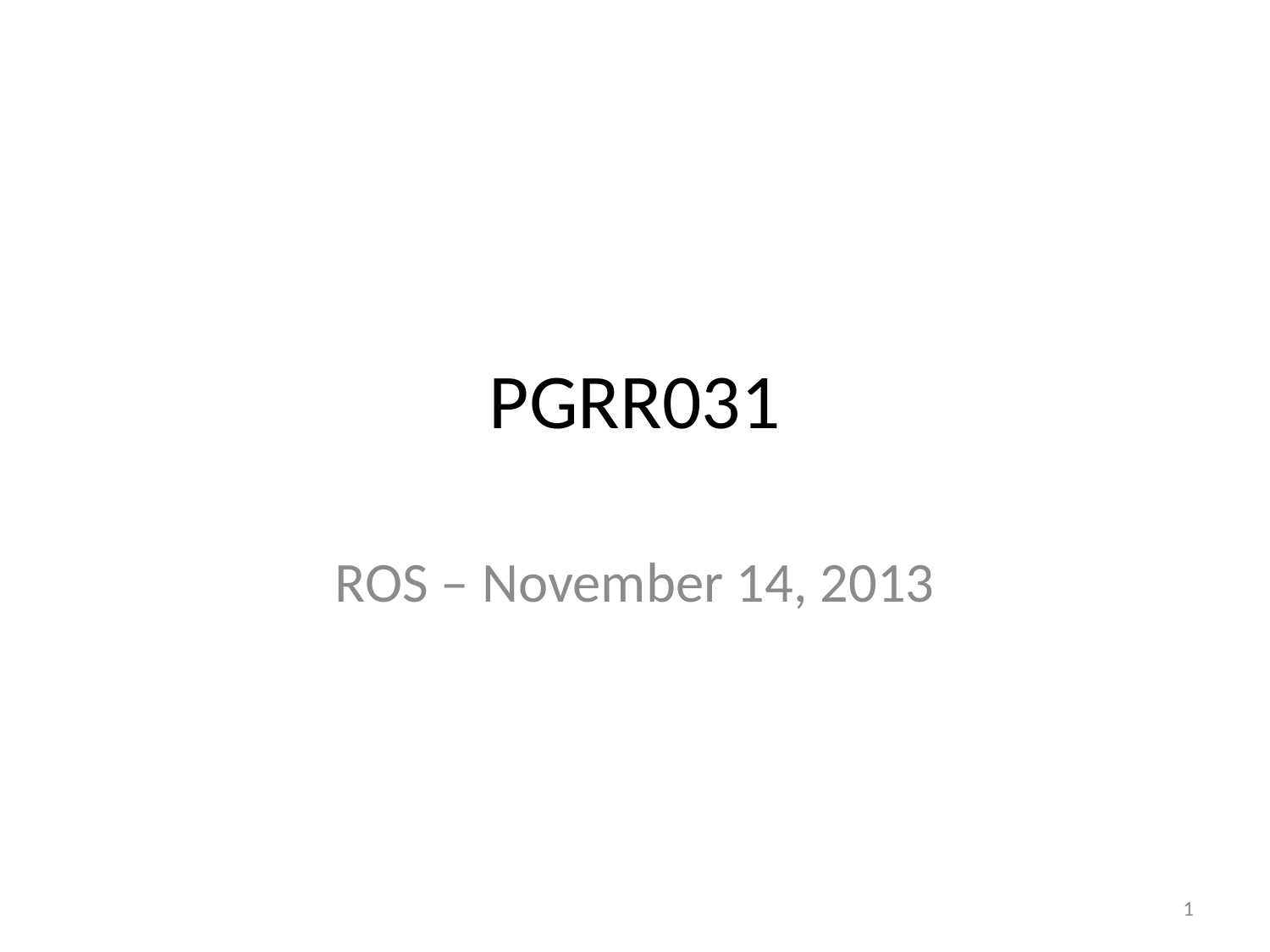

# PGRR031
ROS – November 14, 2013
1